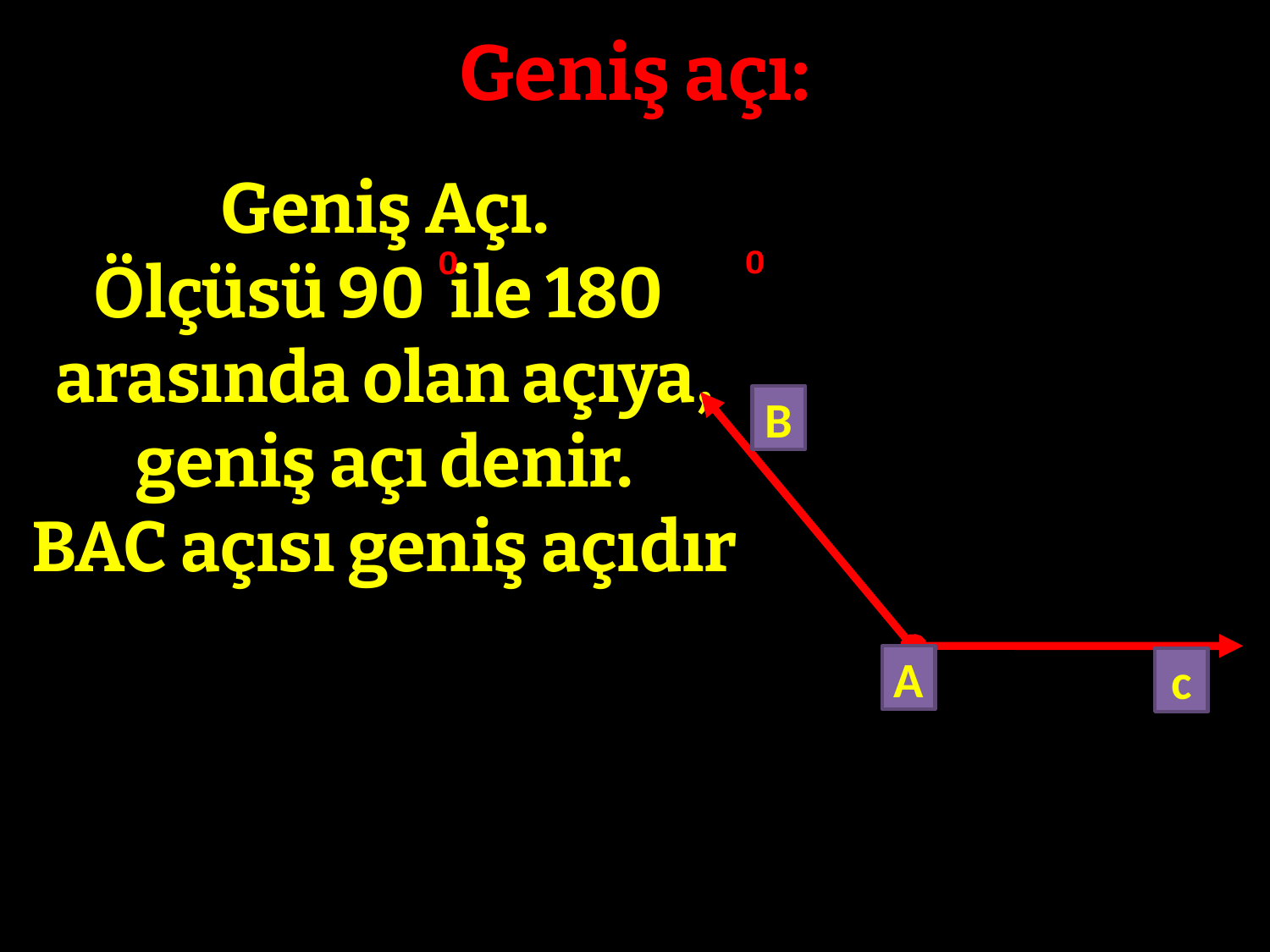

Geniş açı:
Geniş Açı.
Ölçüsü 90  ile 180  arasında olan açıya, geniş açı denir.
BAC açısı geniş açıdır
0
0
#

B

A

c